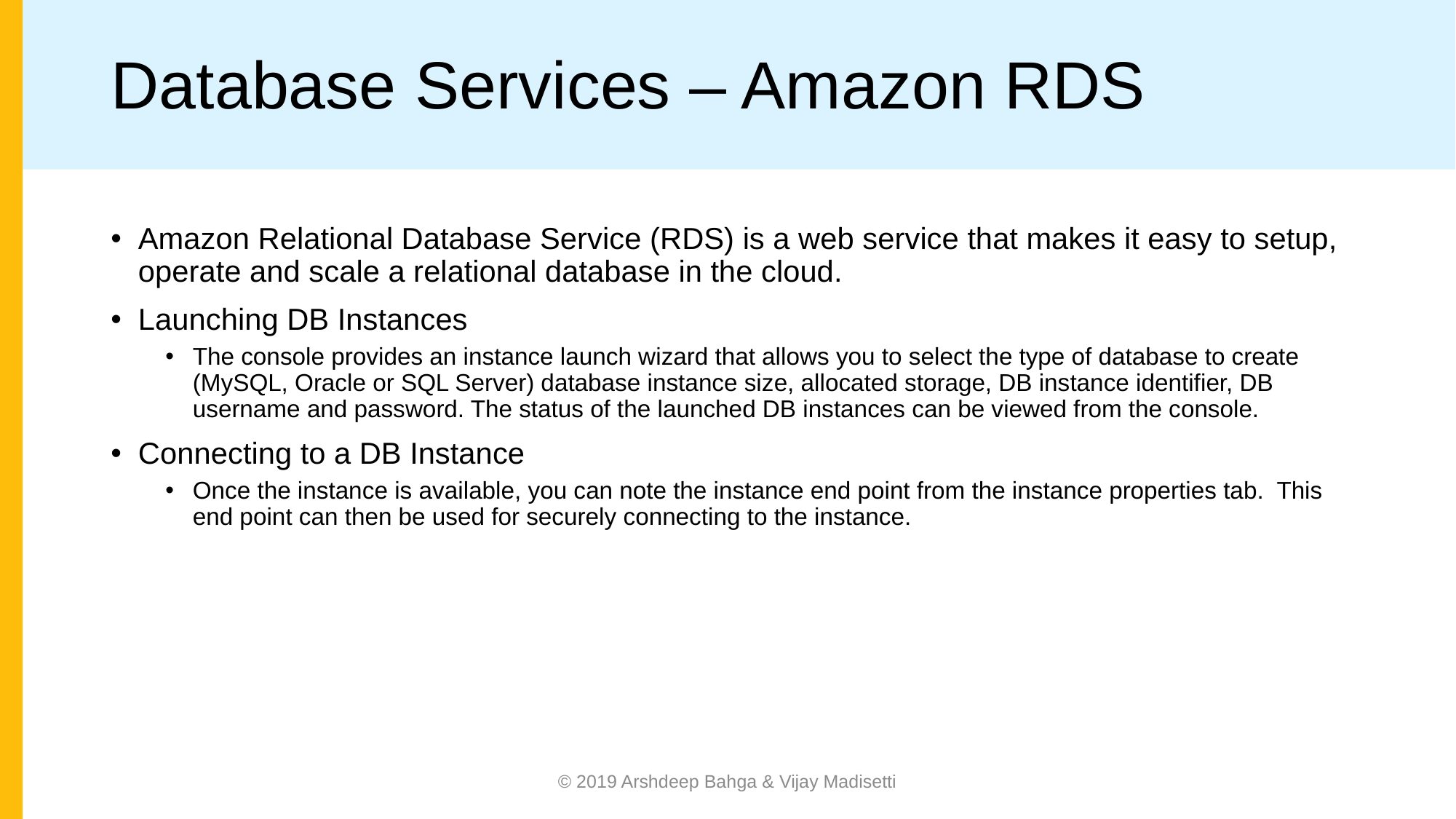

# Database Services – Amazon RDS
Amazon Relational Database Service (RDS) is a web service that makes it easy to setup, operate and scale a relational database in the cloud.
Launching DB Instances
The console provides an instance launch wizard that allows you to select the type of database to create (MySQL, Oracle or SQL Server) database instance size, allocated storage, DB instance identifier, DB username and password. The status of the launched DB instances can be viewed from the console.
Connecting to a DB Instance
Once the instance is available, you can note the instance end point from the instance properties tab.  This end point can then be used for securely connecting to the instance.
© 2019 Arshdeep Bahga & Vijay Madisetti